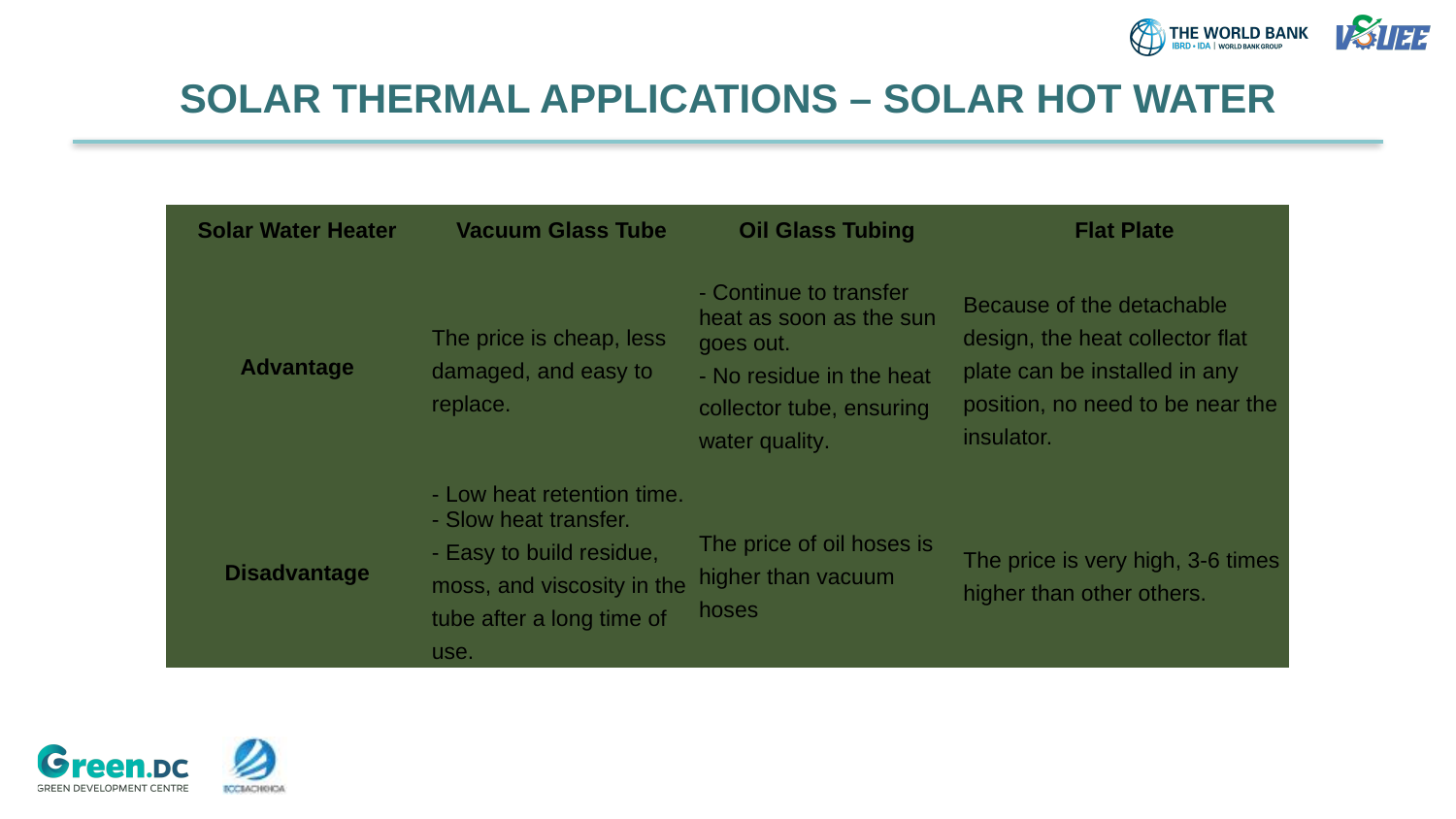

SOLAR THERMAL APPLICATIONS – SOLAR HOT WATER
| Solar Water Heater | Vacuum Glass Tube | Oil Glass Tubing | Flat Plate |
| --- | --- | --- | --- |
| Advantage | The price is cheap, less damaged, and easy to replace. | - Continue to transfer heat as soon as the sun goes out. - No residue in the heat collector tube, ensuring water quality. | Because of the detachable design, the heat collector flat plate can be installed in any position, no need to be near the insulator. |
| Disadvantage | - Low heat retention time. - Slow heat transfer. - Easy to build residue, moss, and viscosity in the tube after a long time of use. | The price of oil hoses is higher than vacuum hoses | The price is very high, 3-6 times higher than other others. |